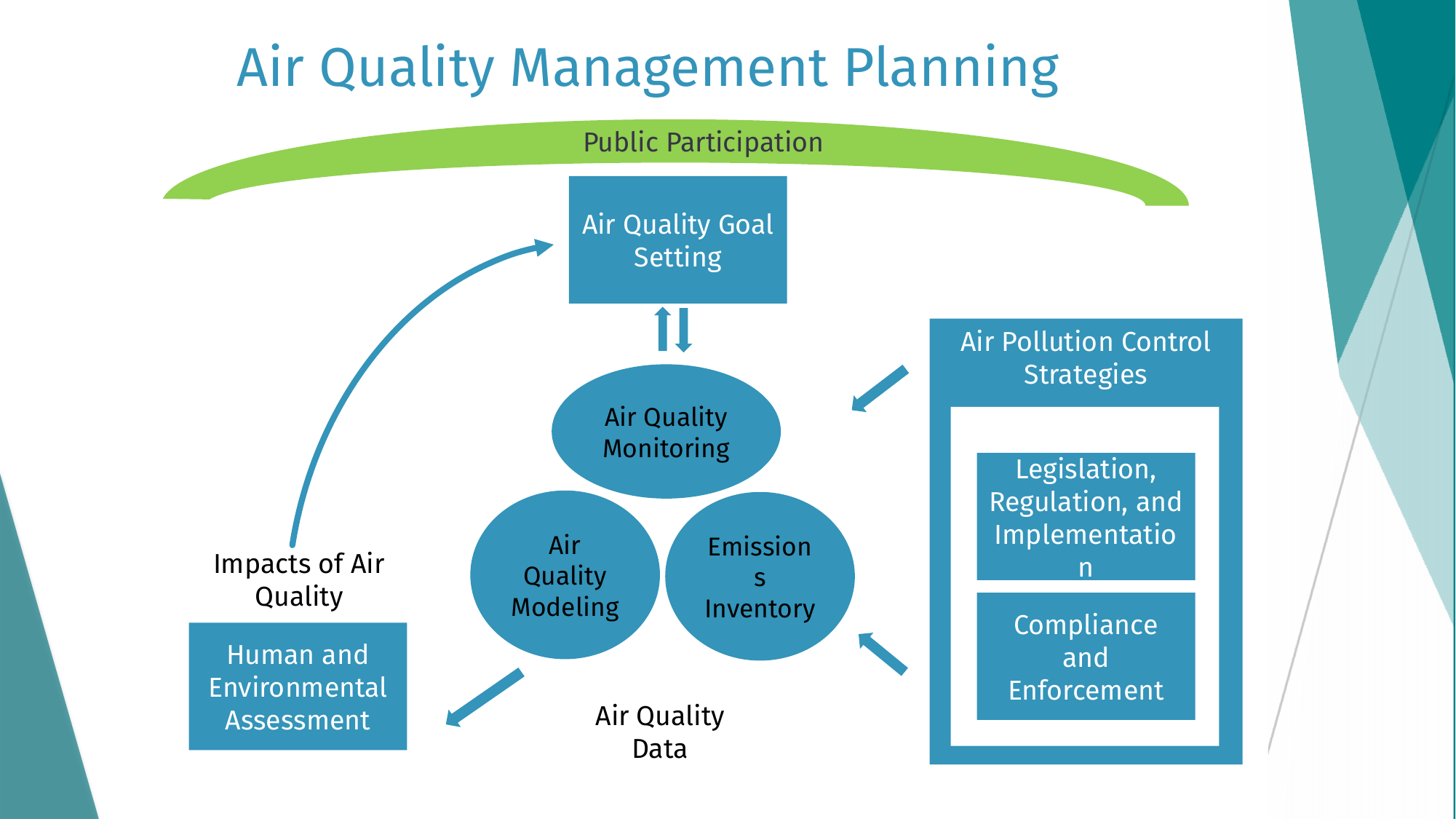

# Air Quality Management Planning

Public Participation
Air Quality Goal Setting

Air Pollution Control Strategies

Legislation, Regulation, and Implementation
Compliance and Enforcement

Air Quality Modeling

Air Quality Monitoring
Emissions Inventory
Air Quality Data

Impacts of Air Quality

Human and Environmental Assessment